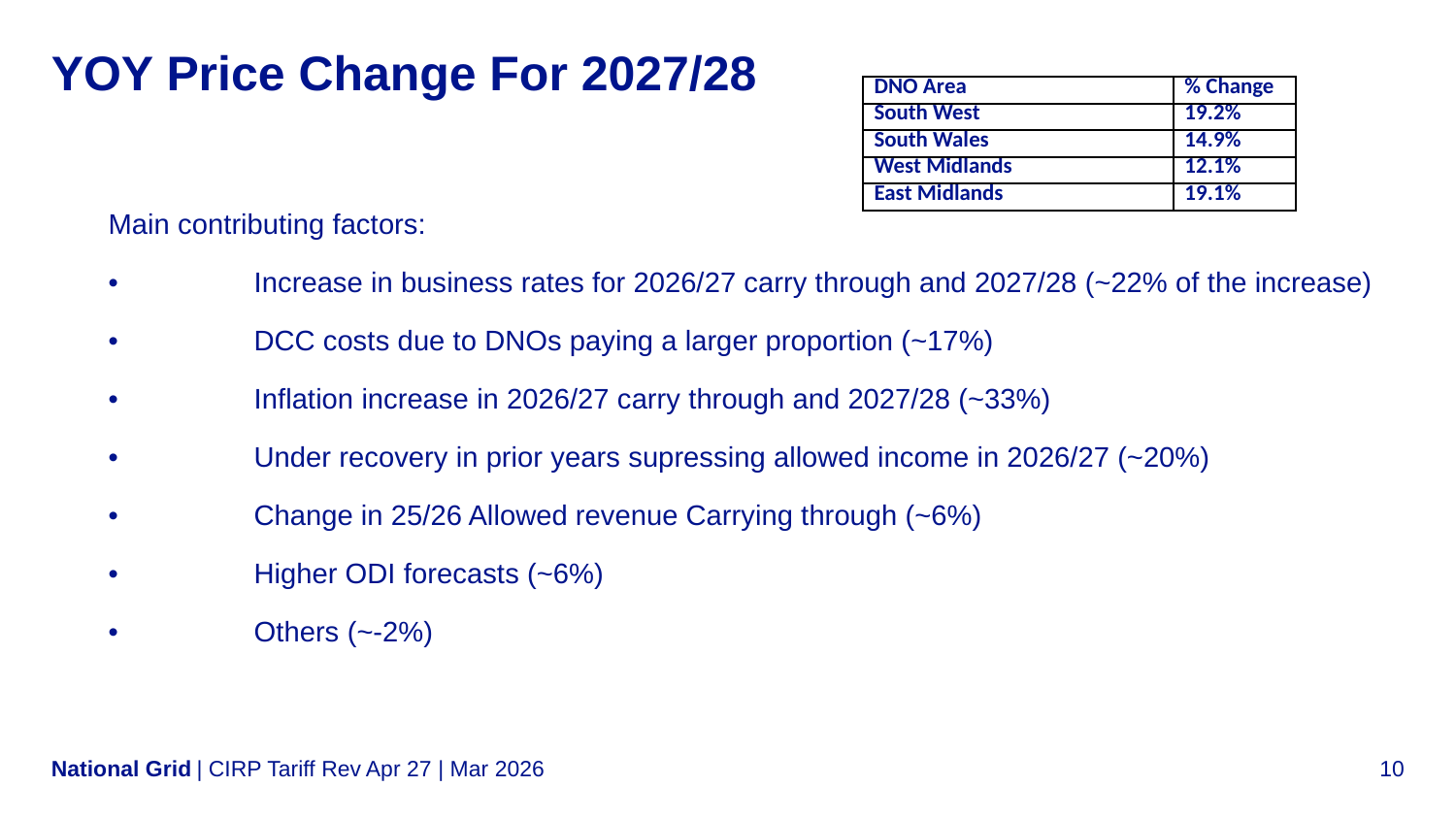

# YOY Price Change For 2027/28
| DNO Area | % Change |
| --- | --- |
| South West | 19.2% |
| South Wales | 14.9% |
| West Midlands | 12.1% |
| East Midlands | 19.1% |
Main contributing factors:
•	Increase in business rates for 2026/27 carry through and 2027/28 (~22% of the increase)
•	DCC costs due to DNOs paying a larger proportion (~17%)
•	Inflation increase in 2026/27 carry through and 2027/28 (~33%)
•	Under recovery in prior years supressing allowed income in 2026/27 (~20%)
•	Change in 25/26 Allowed revenue Carrying through (~6%)
•	Higher ODI forecasts (~6%)
•	Others (~-2%)

| CIRP Tariff Rev Apr 27 | Mar 2026